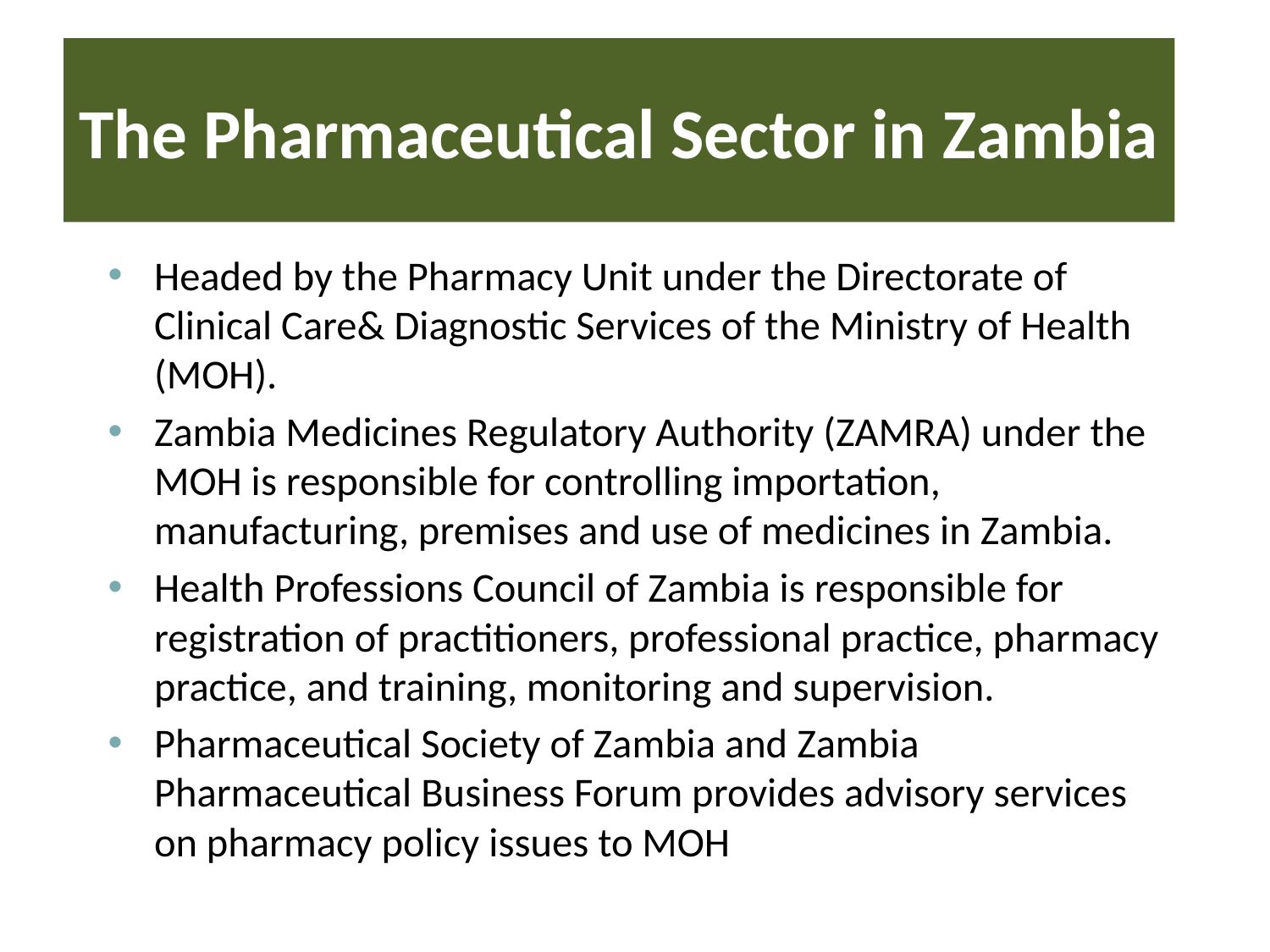

# The Pharmaceutical Sector in Zambia
Headed by the Pharmacy Unit under the Directorate of Clinical Care& Diagnostic Services of the Ministry of Health (MOH).
Zambia Medicines Regulatory Authority (ZAMRA) under the MOH is responsible for controlling importation, manufacturing, premises and use of medicines in Zambia.
Health Professions Council of Zambia is responsible for  registration of practitioners, professional practice, pharmacy practice, and training, monitoring and supervision.
Pharmaceutical Society of Zambia and Zambia Pharmaceutical Business Forum provides advisory services on pharmacy policy issues to MOH